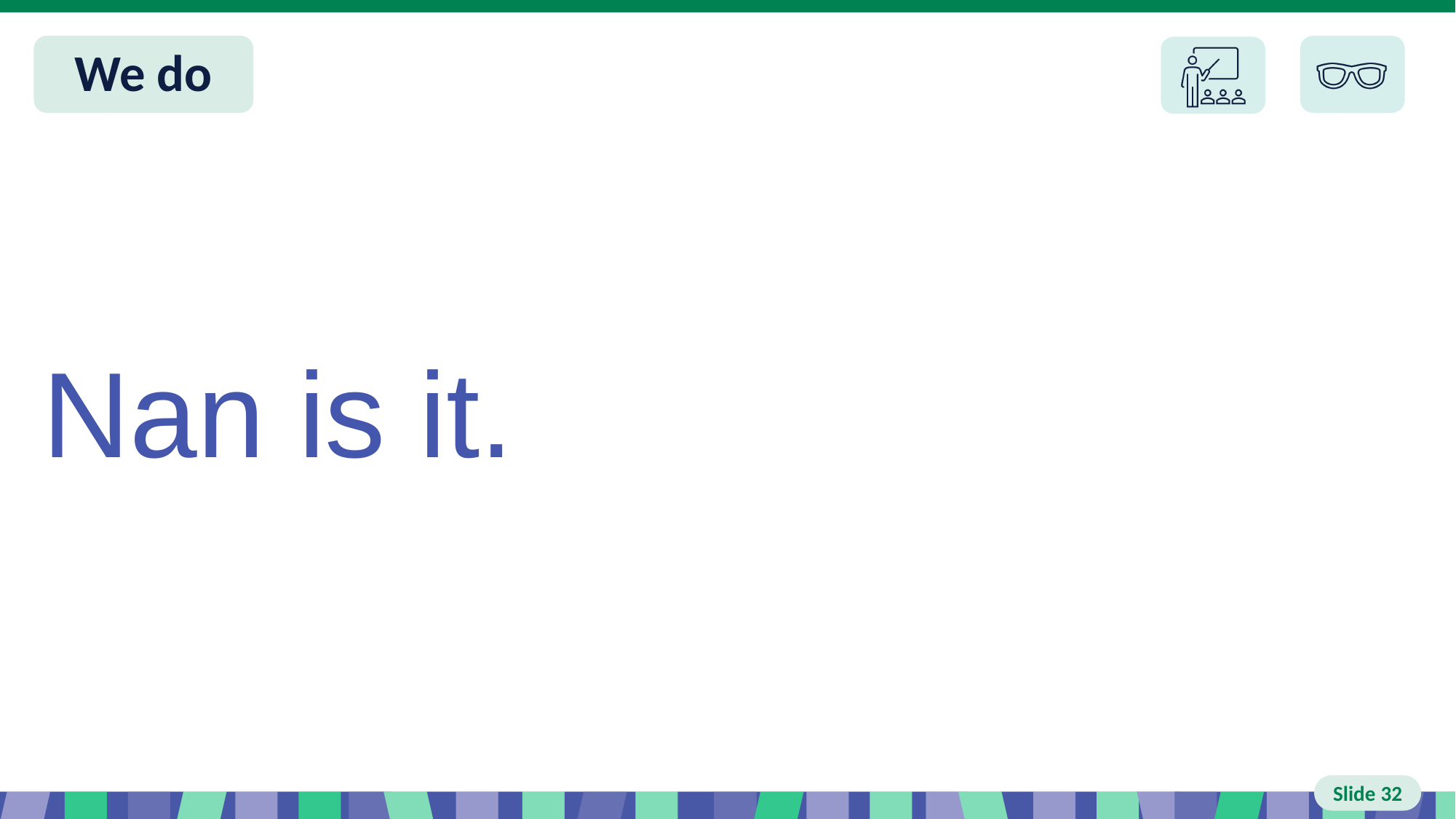

Slide 32 We do
Nan is it.